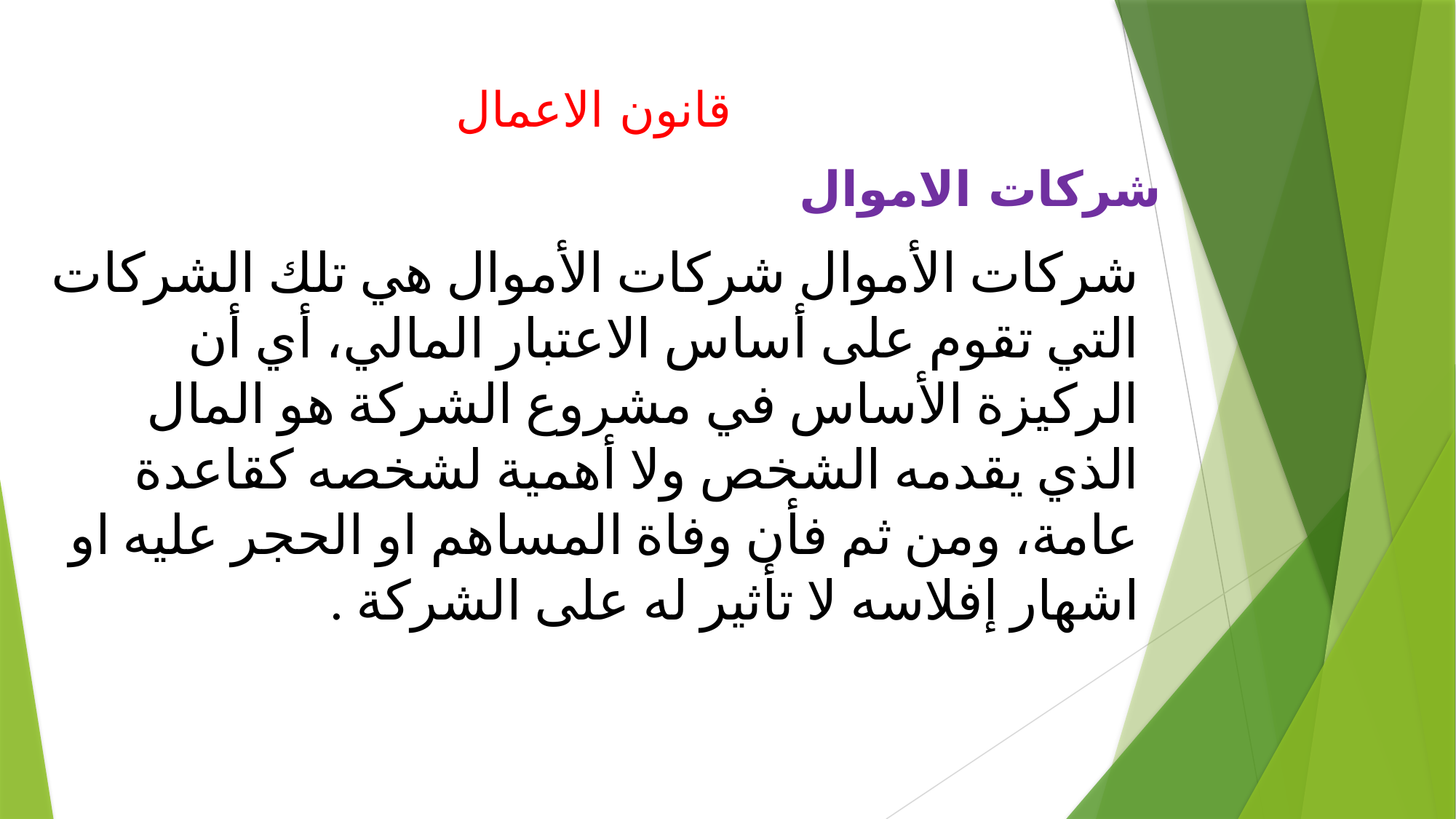

# قانون الاعمال
شركات الاموال
شركات الأموال شركات الأموال هي تلك الشركات التي تقوم على أساس الاعتبار المالي، أي أن الركيزة الأساس في مشروع الشركة هو المال الذي يقدمه الشخص ولا أهمية لشخصه كقاعدة عامة، ومن ثم فأن وفاة المساهم او الحجر عليه او اشهار إفلاسه لا تأثير له على الشركة .